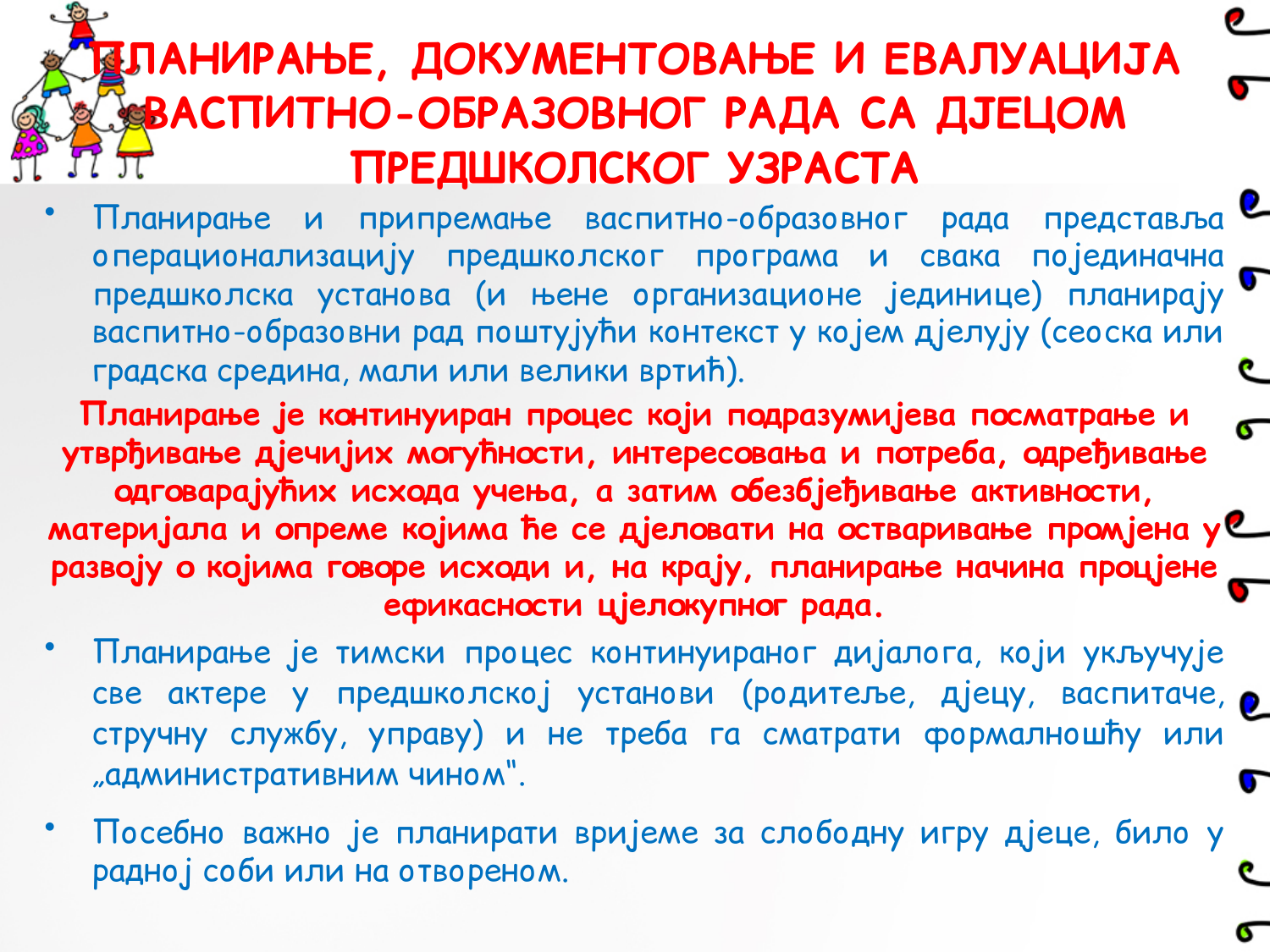

# ПЛАНИРАЊЕ, ДОКУМЕНТОВАЊЕ И ЕВАЛУАЦИЈА ВАСПИТНО-ОБРАЗОВНОГ РАДА СА ДЈЕЦОМ ПРЕДШКОЛСКОГ УЗРАСТА
Планирање и припремање васпитно-образовног рада представља операционализацију предшколског програма и свака појединачна предшколска установа (и њене организационе јединице) планирају васпитно-образовни рад поштујући контекст у којем дјелују (сеоска или градска средина, мали или велики вртић).
Планирање је континуиран процес који подразумијева посматрање и утврђивање дјечијих могућности, интересовања и потреба, одређивање одговарајућих исхода учења, а затим обезбјеђивање активности, материјала и опреме којима ће се дјеловати на остваривање промјена у развоју о којима говоре исходи и, на крају, планирање начина процјене ефикасности цјелокупног рада.
Планирање је тимски процес континуираног дијалога, који укључује све актере у предшколској установи (родитеље, дјецу, васпитаче, стручну службу, управу) и не треба га сматрати формалношћу или „административним чином“.
Посебно важно је планирати вријеме за слободну игру дјеце, било у радној соби или на отвореном.